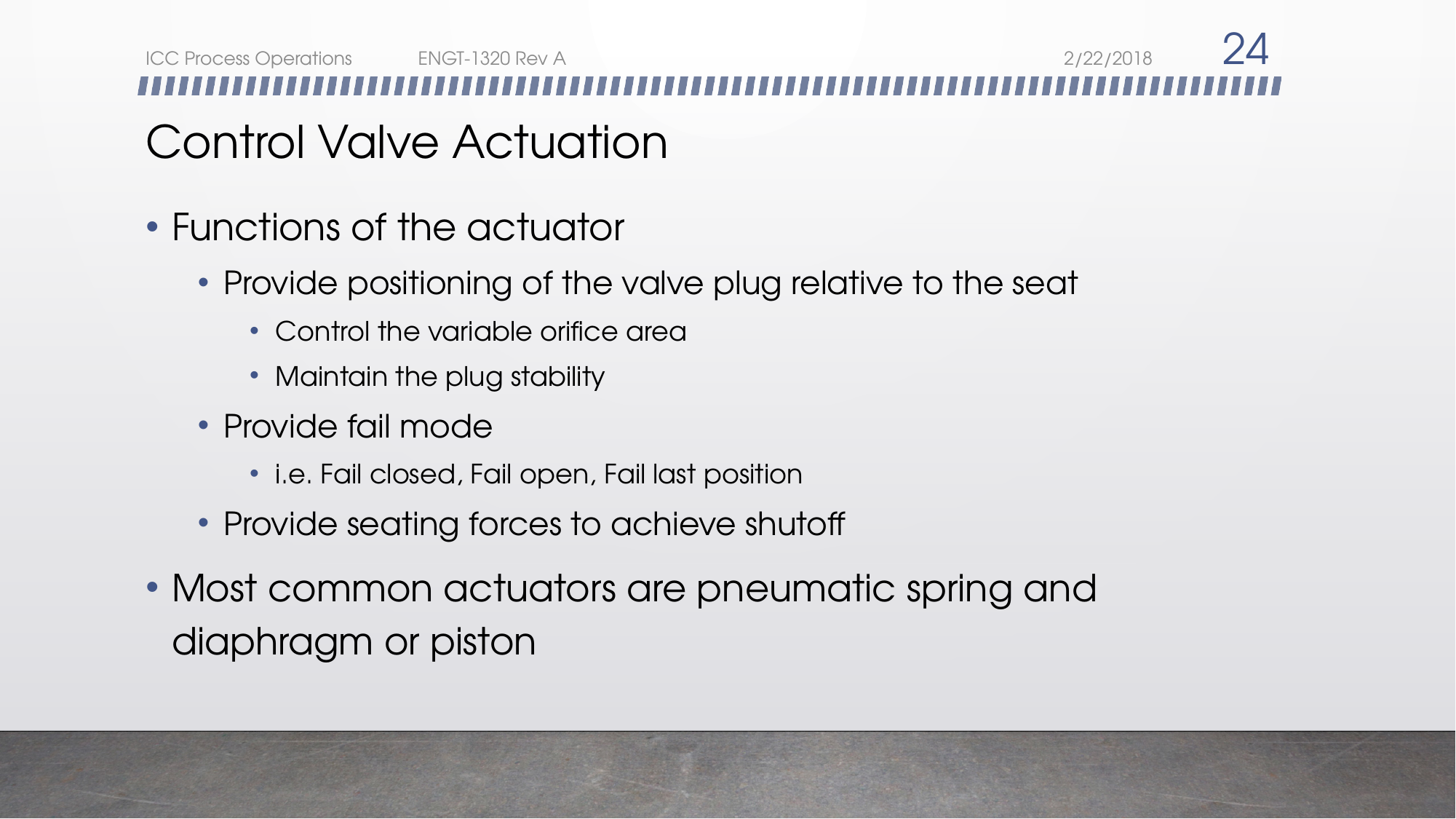

24
ICC Process Operations             ENGT-1320 Rev A
2/22/2018
# Control Valve Actuation
Functions of the actuator
Provide positioning of the valve plug relative to the seat
Control the variable orifice area
Maintain the plug stability
Provide fail mode
i.e. Fail closed, Fail open, Fail last position
Provide seating forces to achieve shutoff
Most common actuators are pneumatic spring and diaphragm or piston